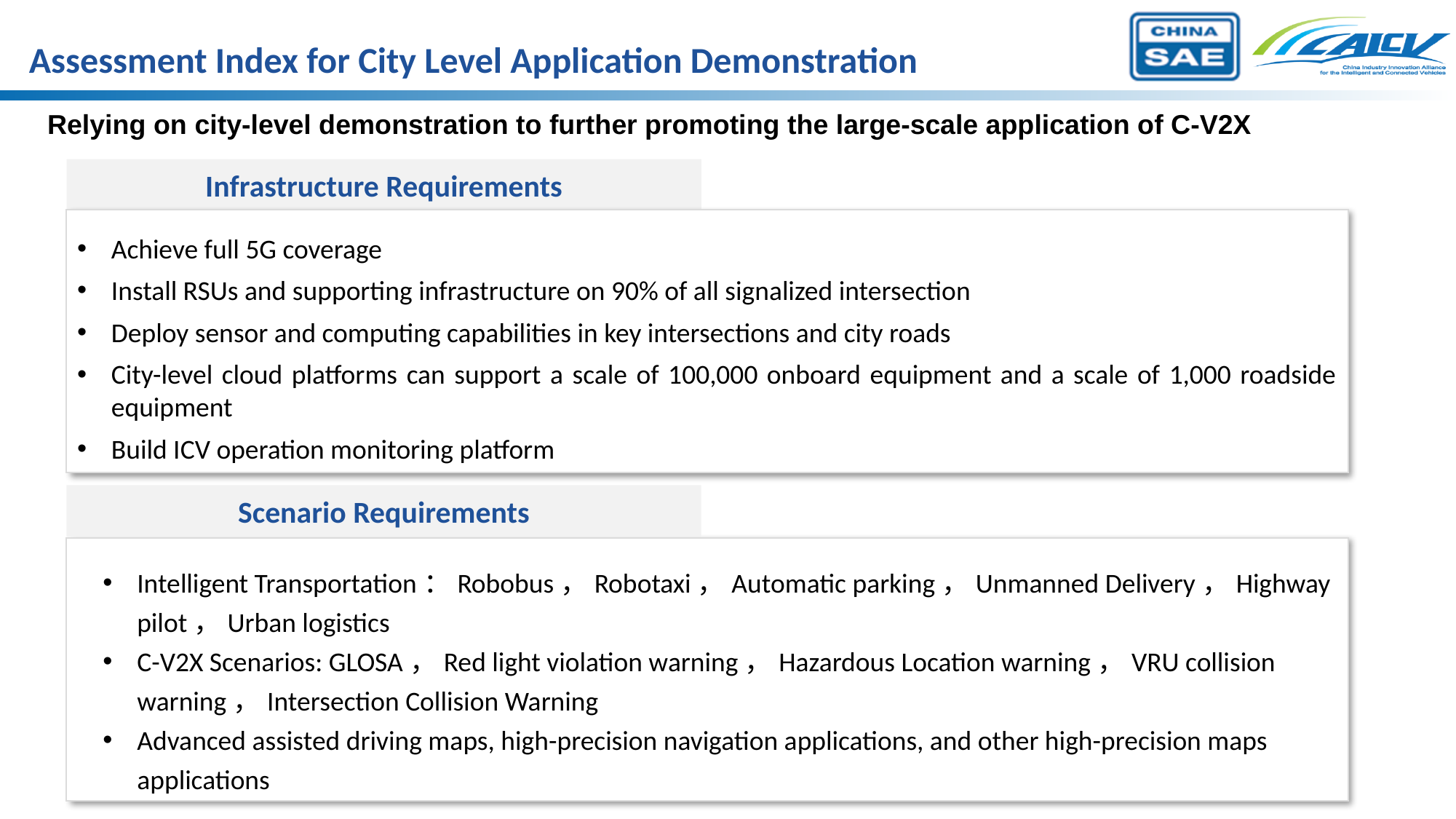

# Assessment Index for City Level Application Demonstration
Relying on city-level demonstration to further promoting the large-scale application of C-V2X
Infrastructure Requirements
Achieve full 5G coverage
Install RSUs and supporting infrastructure on 90% of all signalized intersection
Deploy sensor and computing capabilities in key intersections and city roads
City-level cloud platforms can support a scale of 100,000 onboard equipment and a scale of 1,000 roadside equipment
Build ICV operation monitoring platform
Scenario Requirements
Intelligent Transportation：Robobus，Robotaxi，Automatic parking，Unmanned Delivery，Highway pilot，Urban logistics
C-V2X Scenarios: GLOSA，Red light violation warning，Hazardous Location warning，VRU collision warning，Intersection Collision Warning
Advanced assisted driving maps, high-precision navigation applications, and other high-precision maps applications